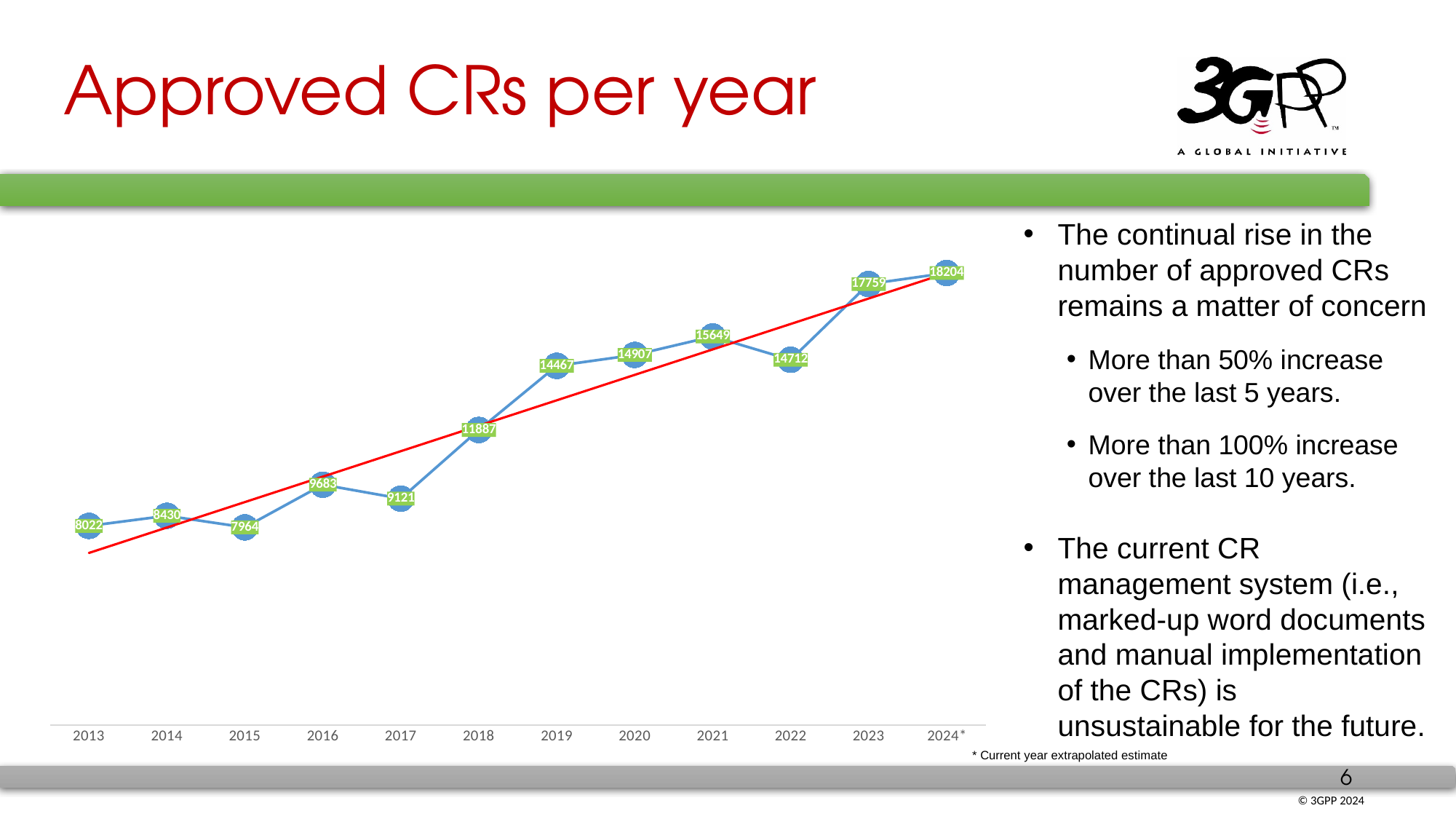

# Approved CRs per year
The continual rise in the number of approved CRs remains a matter of concern

More than 50% increase over the last 5 years.

More than 100% increase over the last 10 years.

The current CR management system (i.e., marked-up word documents and manual implementation of the CRs) is  unsustainable for the future.

### Chart

| Category |  |
|---|---|
| 2013 | 8022.0 |
| 2014 | 8430.0 |
| 2015 | 7964.0 |
| 2016 | 9683.0 |
| 2017 | 9121.0 |
| 2018 | 11887.0 |
| 2019 | 14467.0 |
| 2020 | 14907.333333333334 |
| 2021 | 15649.0 |
| 2022 | 14712.333333333334 |
| 2023 | 17759.0 |
| 2024* | 18204.0 |
* Current year extrapolated estimate